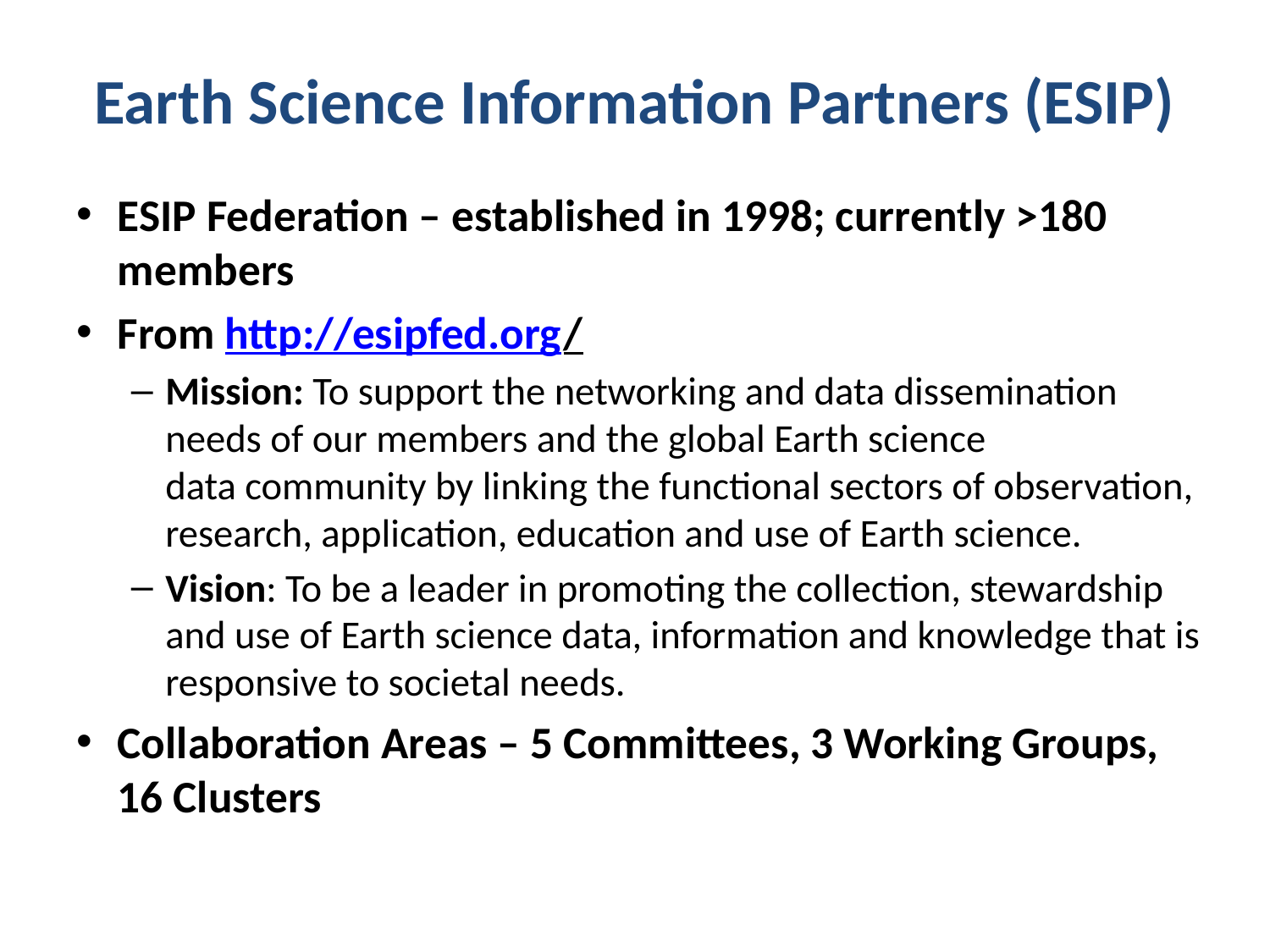

# Earth Science Information Partners (ESIP)
ESIP Federation – established in 1998; currently >180 members
From http://esipfed.org/
Mission: To support the networking and data dissemination needs of our members and the global Earth science data community by linking the functional sectors of observation, research, application, education and use of Earth science.
Vision: To be a leader in promoting the collection, stewardship and use of Earth science data, information and knowledge that is responsive to societal needs.
Collaboration Areas – 5 Committees, 3 Working Groups, 16 Clusters